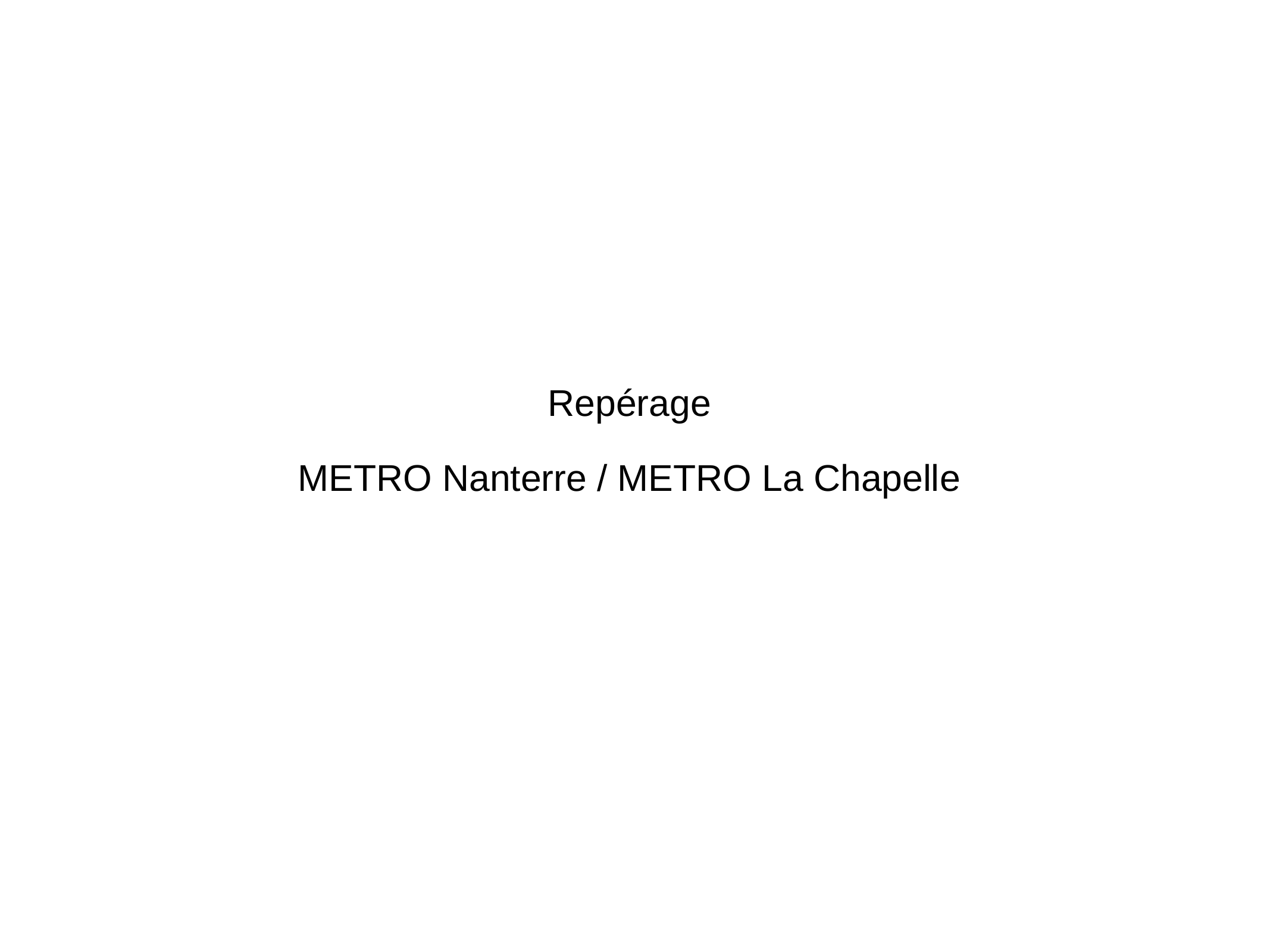

Repérage
METRO Nanterre / METRO La Chapelle